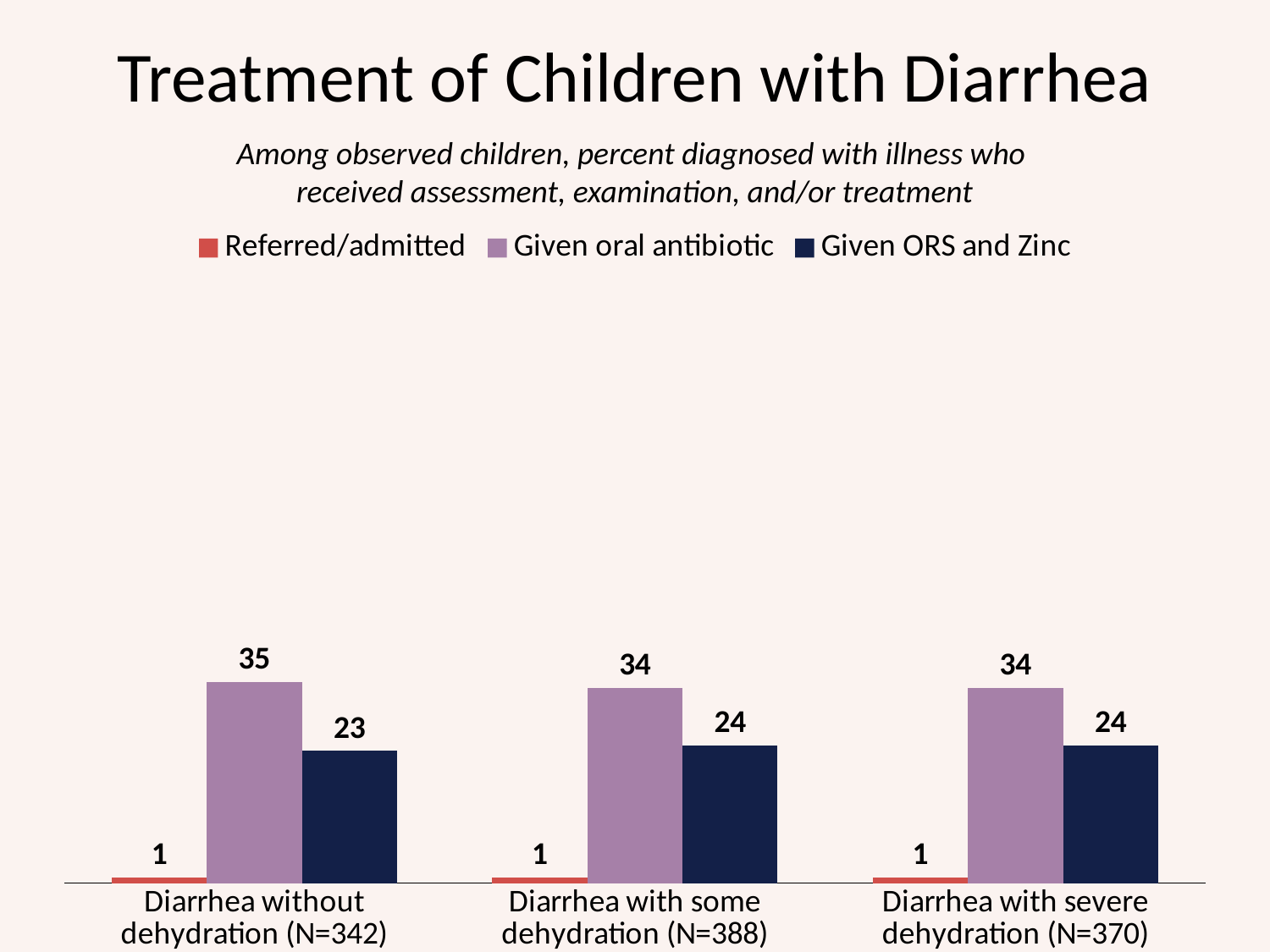

# Treatment of Children with Diarrhea
Among observed children, percent diagnosed with illness who
received assessment, examination, and/or treatment

### Chart

| Category | Referred/admitted | Given oral antibiotic | Given ORS and Zinc |
|---|---|---|---|
| Diarrhea without dehydration (N=342) | 1.0 | 35.0 | 23.0 |
| Diarrhea with some dehydration (N=388) | 1.0 | 34.0 | 24.0 |
| Diarrhea with severe dehydration (N=370) | 1.0 | 34.0 | 24.0 |